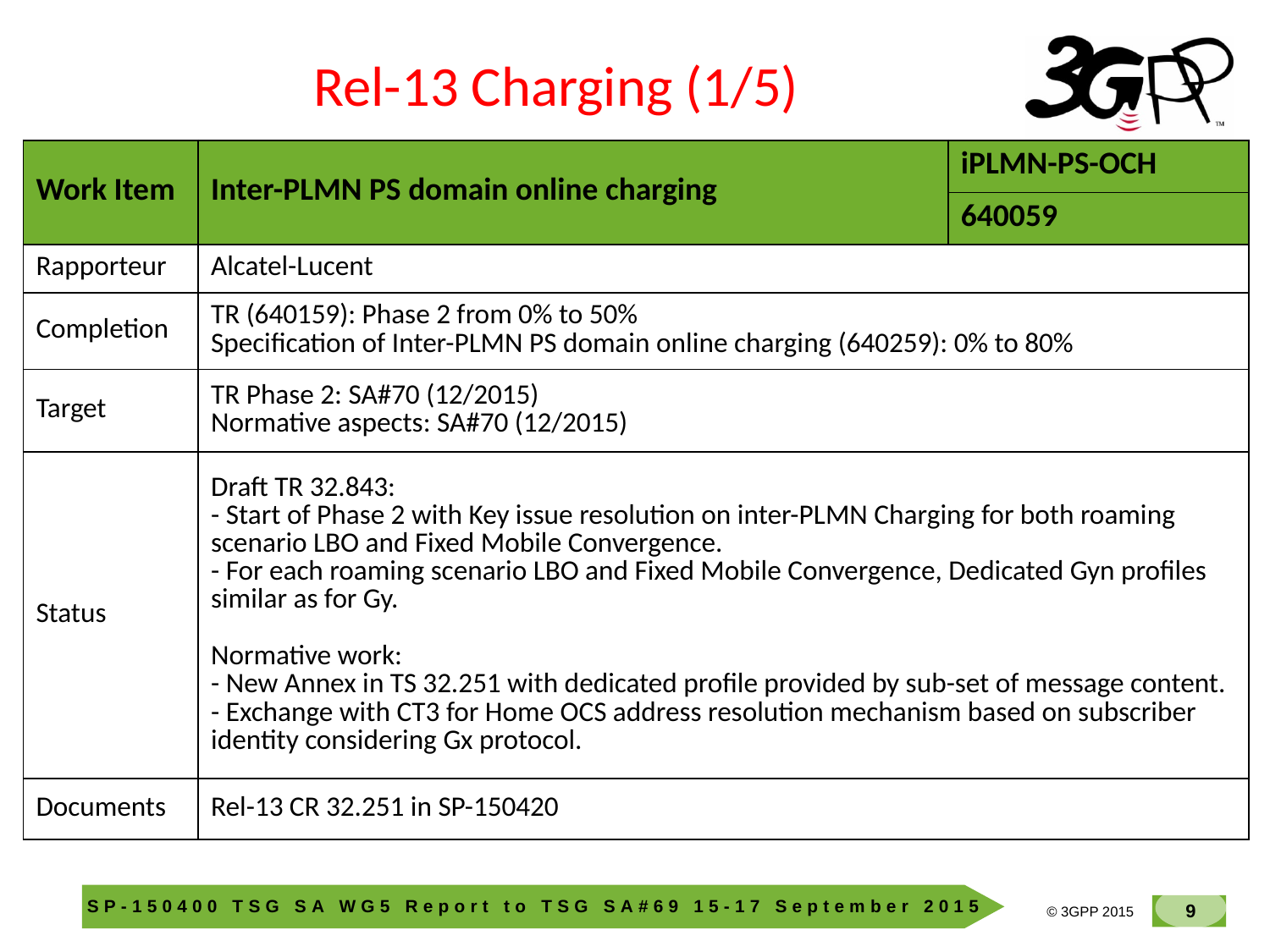

Rel-13 Charging (1/5)
| Work Item | Inter-PLMN PS domain online charging | iPLMN-PS-OCH |
| --- | --- | --- |
|  |  | 640059 |
| Rapporteur | Alcatel-Lucent |  |
| Completion | TR (640159): Phase 2 from 0% to 50% Specification of Inter-PLMN PS domain online charging (640259): 0% to 80% |  |
| Target | TR Phase 2: SA#70 (12/2015) Normative aspects: SA#70 (12/2015) |  |
| Status | Draft TR 32.843: - Start of Phase 2 with Key issue resolution on inter-PLMN Charging for both roaming scenario LBO and Fixed Mobile Convergence. - For each roaming scenario LBO and Fixed Mobile Convergence, Dedicated Gyn profiles similar as for Gy. Normative work: - New Annex in TS 32.251 with dedicated profile provided by sub-set of message content. - Exchange with CT3 for Home OCS address resolution mechanism based on subscriber identity considering Gx protocol. |  |
| Documents | Rel-13 CR 32.251 in SP-150420 |  |